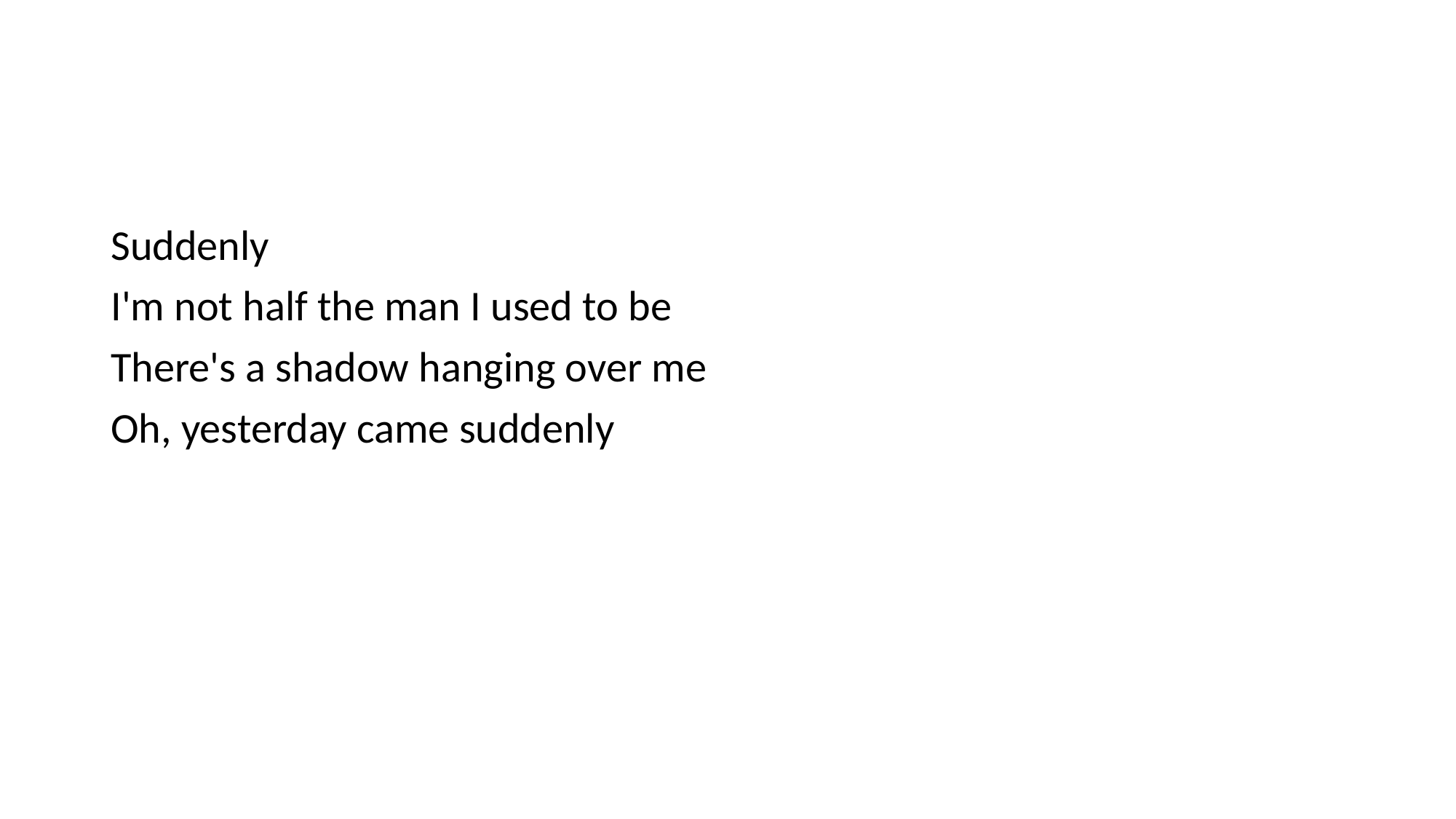

#
Suddenly
I'm not half the man I used to be
There's a shadow hanging over me
Oh, yesterday came suddenly